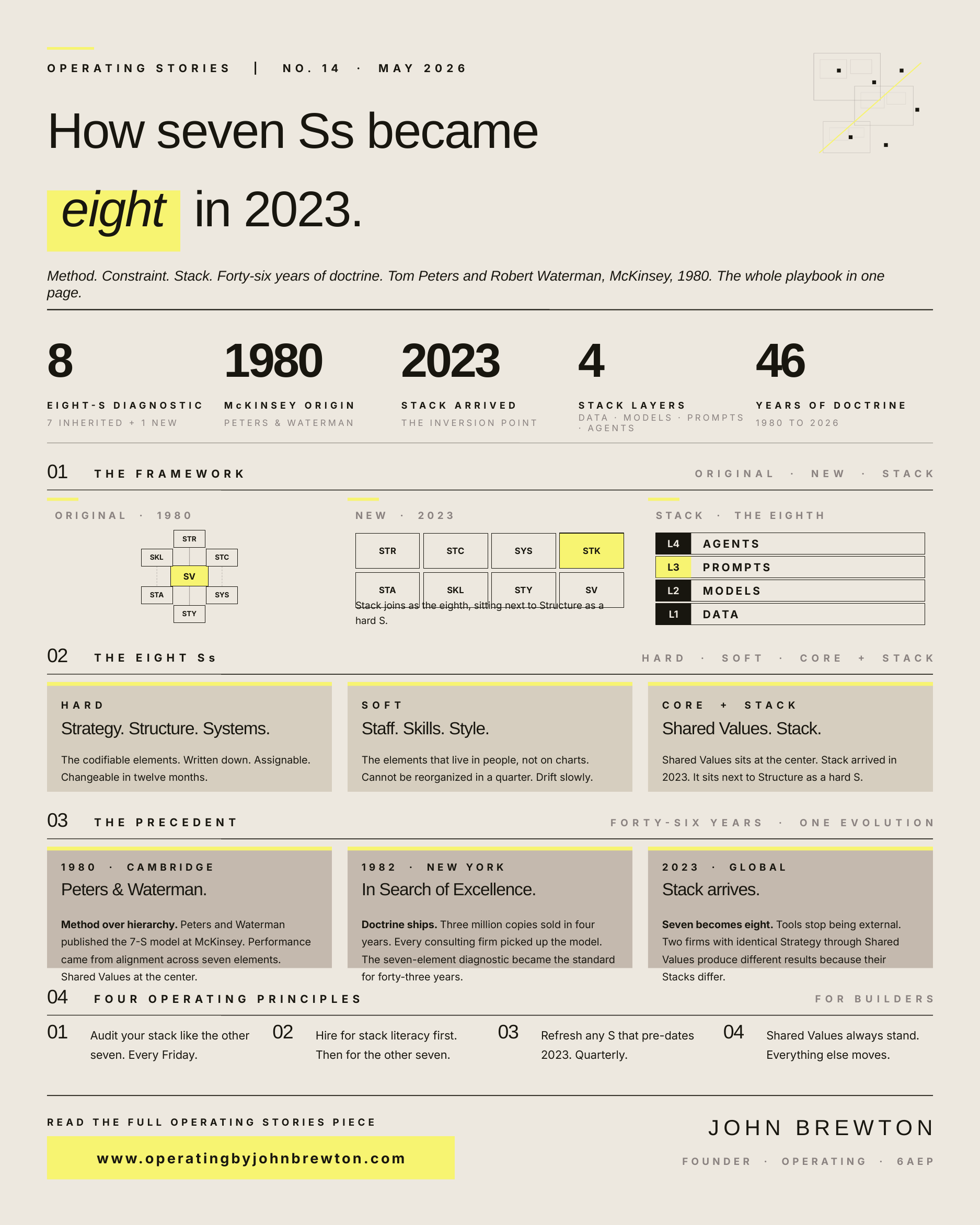

OPERATING STORIES   |   NO. 14  ·  MAY 2026

How seven Ss became

eight
 in 2023.

Method. Constraint. Stack. Forty-six years of doctrine. Tom Peters and Robert Waterman, McKinsey, 1980. The whole playbook in one page.

8
1980
2023
4
46
EIGHT-S DIAGNOSTIC
McKINSEY ORIGIN
STACK ARRIVED
STACK LAYERS
YEARS OF DOCTRINE
7 INHERITED + 1 NEW
PETERS & WATERMAN
THE INVERSION POINT
DATA · MODELS · PROMPTS · AGENTS
1980 TO 2026

01
THE FRAMEWORK
ORIGINAL  ·  NEW  ·  STACK

ORIGINAL  ·  1980
NEW  ·  2023
STACK  ·  THE EIGHTH

STR

STR

STC

SYS

STK

L4
AGENTS

SKL

STC

L3
PROMPTS

SV

STA

SKL

STY

SV

L2
MODELS

STA

SYS

Stack joins as the eighth, sitting next to Structure as a hard S.

L1
DATA

STY

02
THE EIGHT Ss
HARD  ·  SOFT  ·  CORE  +  STACK

HARD
SOFT
CORE  +  STACK
Strategy. Structure. Systems.
Staff. Skills. Style.
Shared Values. Stack.
The codifiable elements. Written down. Assignable. Changeable in twelve months.
The elements that live in people, not on charts. Cannot be reorganized in a quarter. Drift slowly.
Shared Values sits at the center. Stack arrived in 2023. It sits next to Structure as a hard S.
03
THE PRECEDENT
FORTY-SIX YEARS  ·  ONE EVOLUTION

1980  ·  CAMBRIDGE
1982  ·  NEW YORK
2023  ·  GLOBAL
Peters & Waterman.
In Search of Excellence.
Stack arrives.
Method over hierarchy. Peters and Waterman published the 7-S model at McKinsey. Performance came from alignment across seven elements. Shared Values at the center.
Doctrine ships. Three million copies sold in four years. Every consulting firm picked up the model. The seven-element diagnostic became the standard for forty-three years.
Seven becomes eight. Tools stop being external. Two firms with identical Strategy through Shared Values produce different results because their Stacks differ.
04
FOUR OPERATING PRINCIPLES
FOR BUILDERS

01
02
03
04
Audit your stack like the other seven. Every Friday.
Hire for stack literacy first. Then for the other seven.
Refresh any S that pre-dates 2023. Quarterly.
Shared Values always stand. Everything else moves.

READ THE FULL OPERATING STORIES PIECE
JOHN BREWTON

www.operatingbyjohnbrewton.com
FOUNDER  ·  OPERATING  ·  6AEP